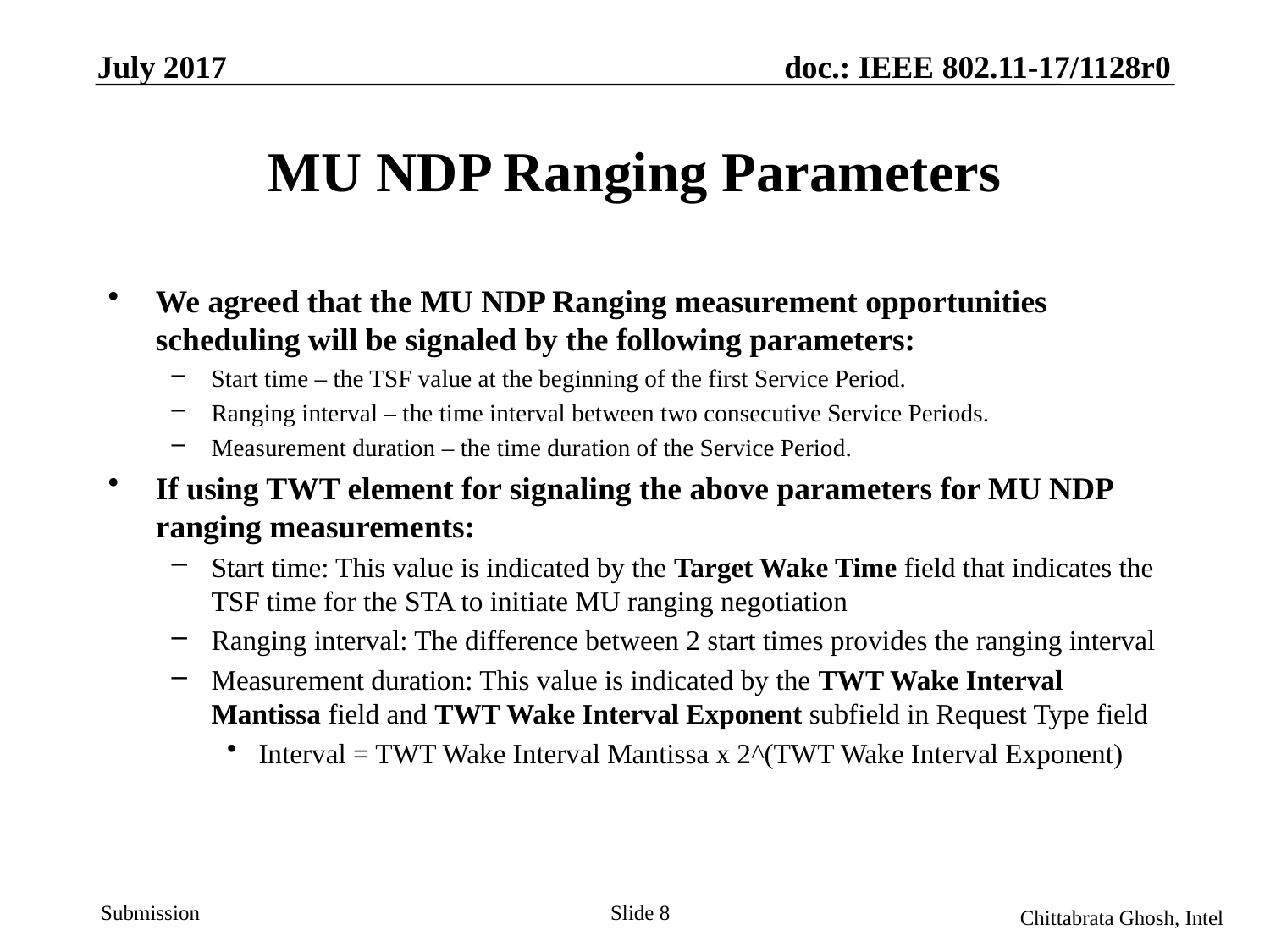

July 2017
doc.: IEEE 802.11-17/1128r0
# MU NDP Ranging Parameters
We agreed that the MU NDP Ranging measurement opportunities scheduling will be signaled by the following parameters:
Start time – the TSF value at the beginning of the first Service Period.
Ranging interval – the time interval between two consecutive Service Periods.
Measurement duration – the time duration of the Service Period.
If using TWT element for signaling the above parameters for MU NDP ranging measurements:
Start time: This value is indicated by the Target Wake Time field that indicates the TSF time for the STA to initiate MU ranging negotiation
Ranging interval: The difference between 2 start times provides the ranging interval
Measurement duration: This value is indicated by the TWT Wake Interval Mantissa field and TWT Wake Interval Exponent subfield in Request Type field
Interval = TWT Wake Interval Mantissa x 2^(TWT Wake Interval Exponent)
Slide 8
Chittabrata Ghosh, Intel